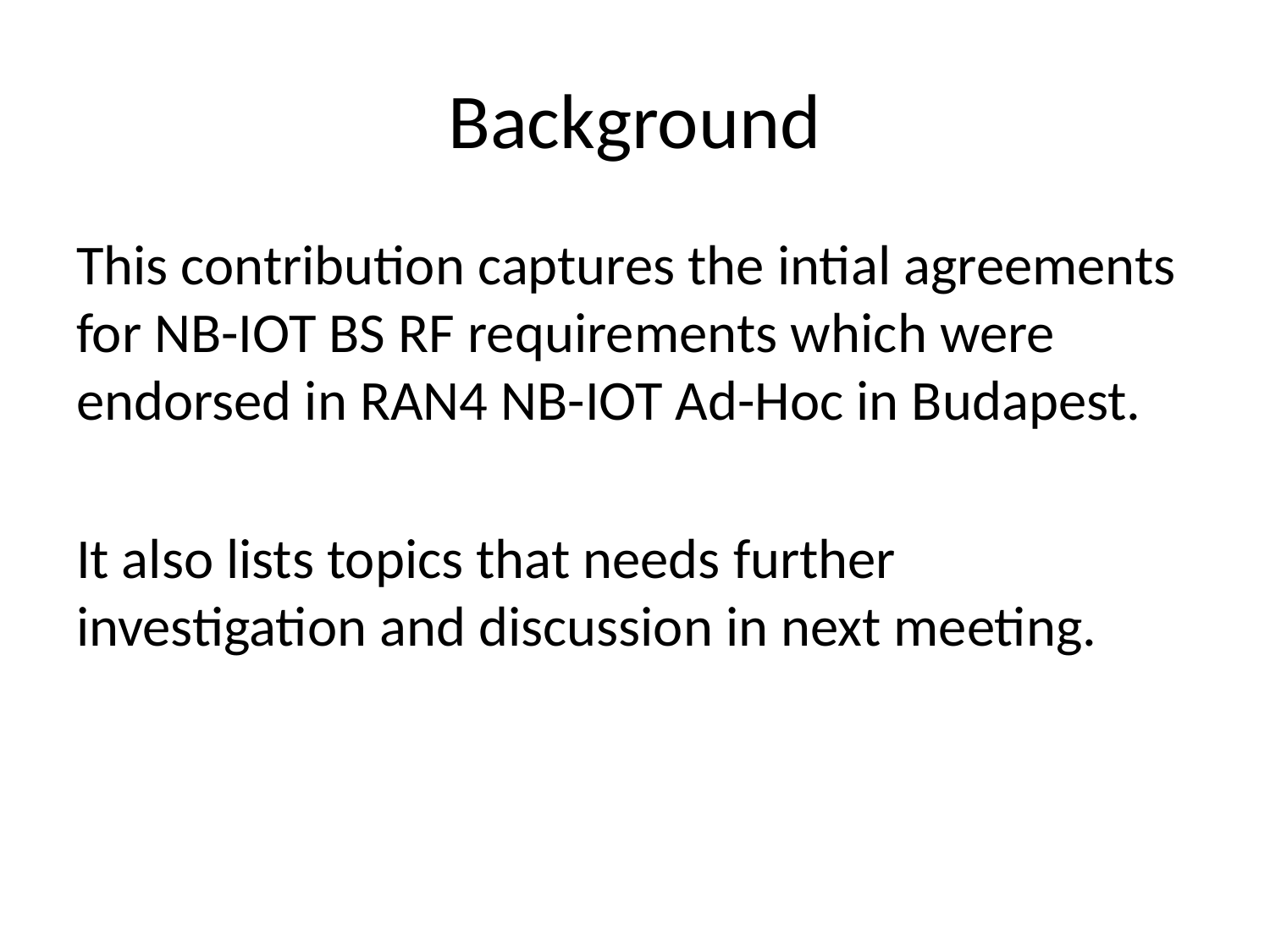

# Background
This contribution captures the intial agreements for NB-IOT BS RF requirements which were endorsed in RAN4 NB-IOT Ad-Hoc in Budapest.

It also lists topics that needs further investigation and discussion in next meeting.